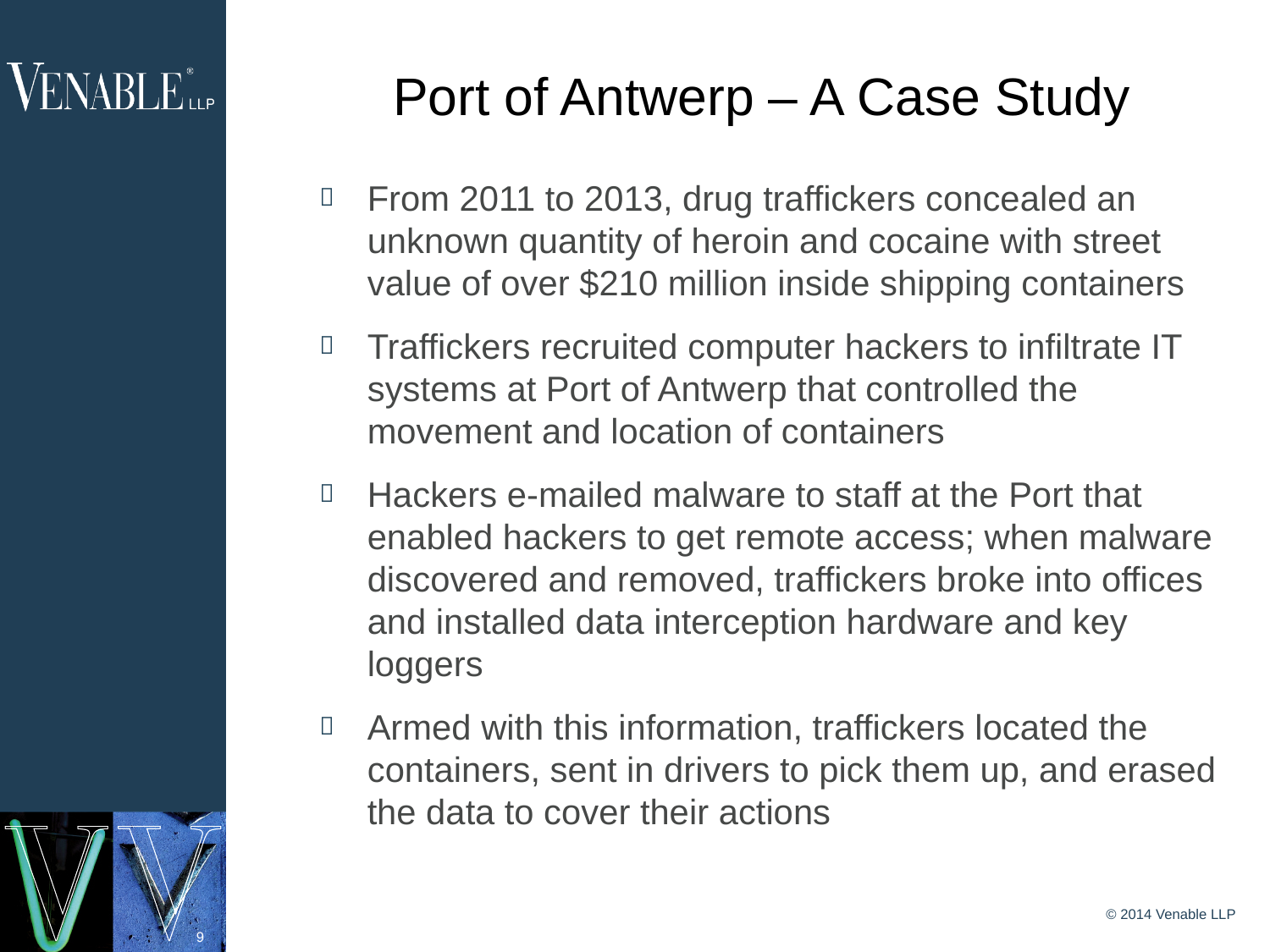

# Port of Antwerp – A Case Study
From 2011 to 2013, drug traffickers concealed an unknown quantity of heroin and cocaine with street value of over $210 million inside shipping containers
Traffickers recruited computer hackers to infiltrate IT systems at Port of Antwerp that controlled the movement and location of containers
Hackers e-mailed malware to staff at the Port that enabled hackers to get remote access; when malware discovered and removed, traffickers broke into offices and installed data interception hardware and key loggers
Armed with this information, traffickers located the containers, sent in drivers to pick them up, and erased the data to cover their actions
© 2014 Venable LLP